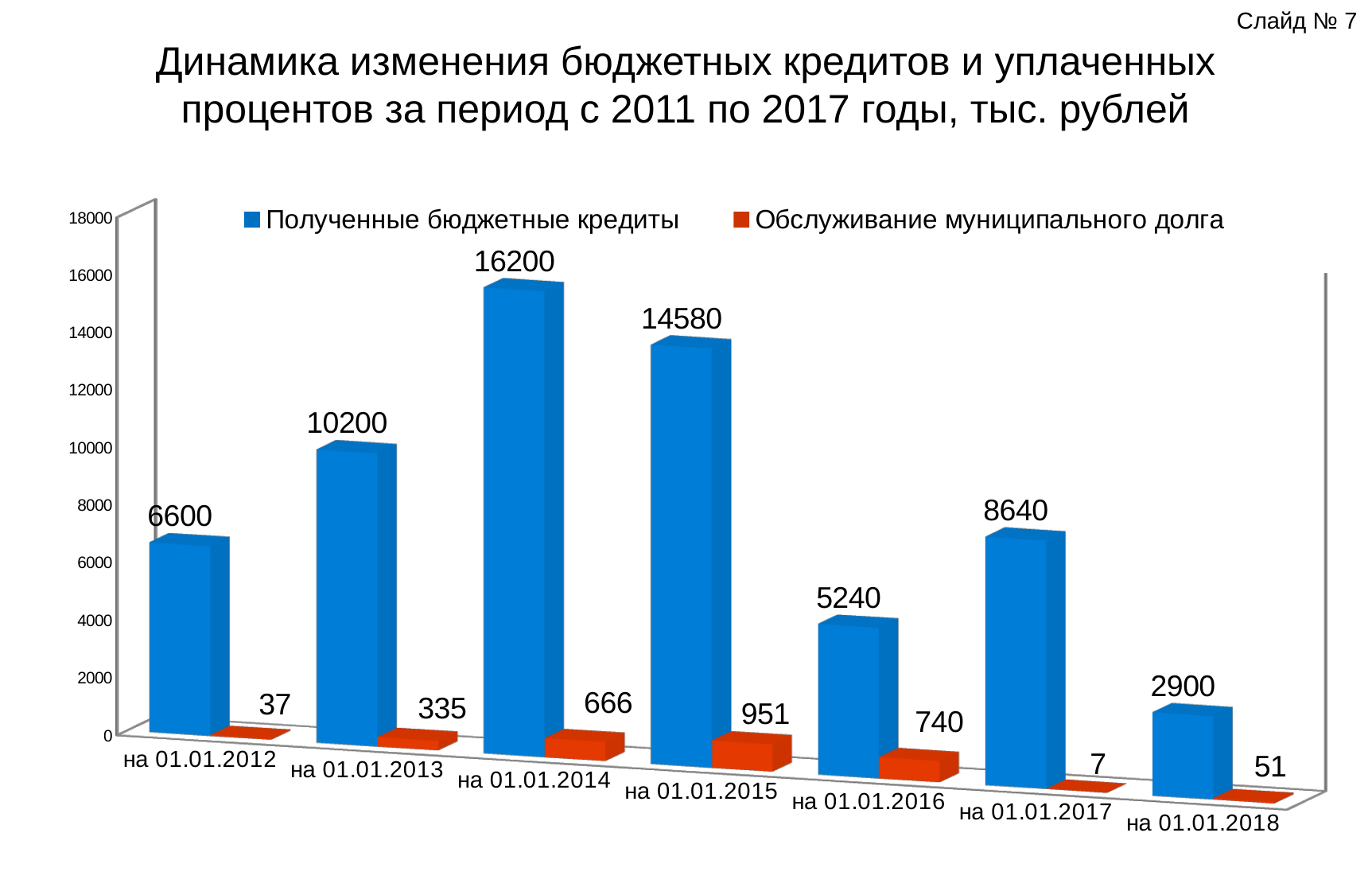

Слайд № 7
# Динамика изменения бюджетных кредитов и уплаченных процентов за период с 2011 по 2017 годы, тыс. рублей

[unsupported chart]